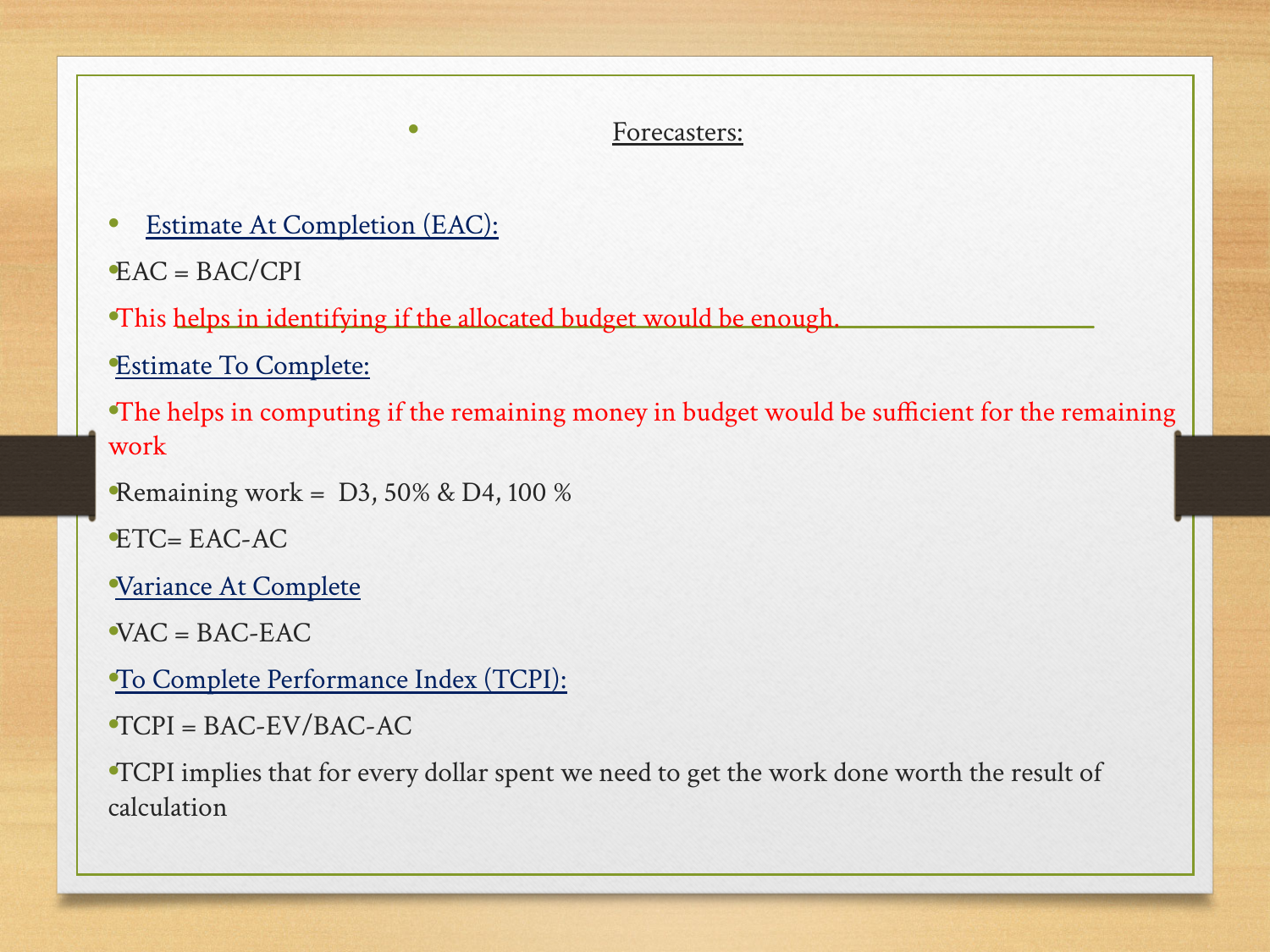

Forecasters:

Estimate At Completion (EAC):
EAC = BAC/CPI
This helps in identifying if the allocated budget would be enough.
Estimate To Complete:
The helps in computing if the remaining money in budget would be sufficient for the remaining work
Remaining work =  D3, 50% & D4, 100 %
ETC= EAC-AC
Variance At Complete
VAC = BAC-EAC
To Complete Performance Index (TCPI):
TCPI = BAC-EV/BAC-AC
TCPI implies that for every dollar spent we need to get the work done worth the result of calculation